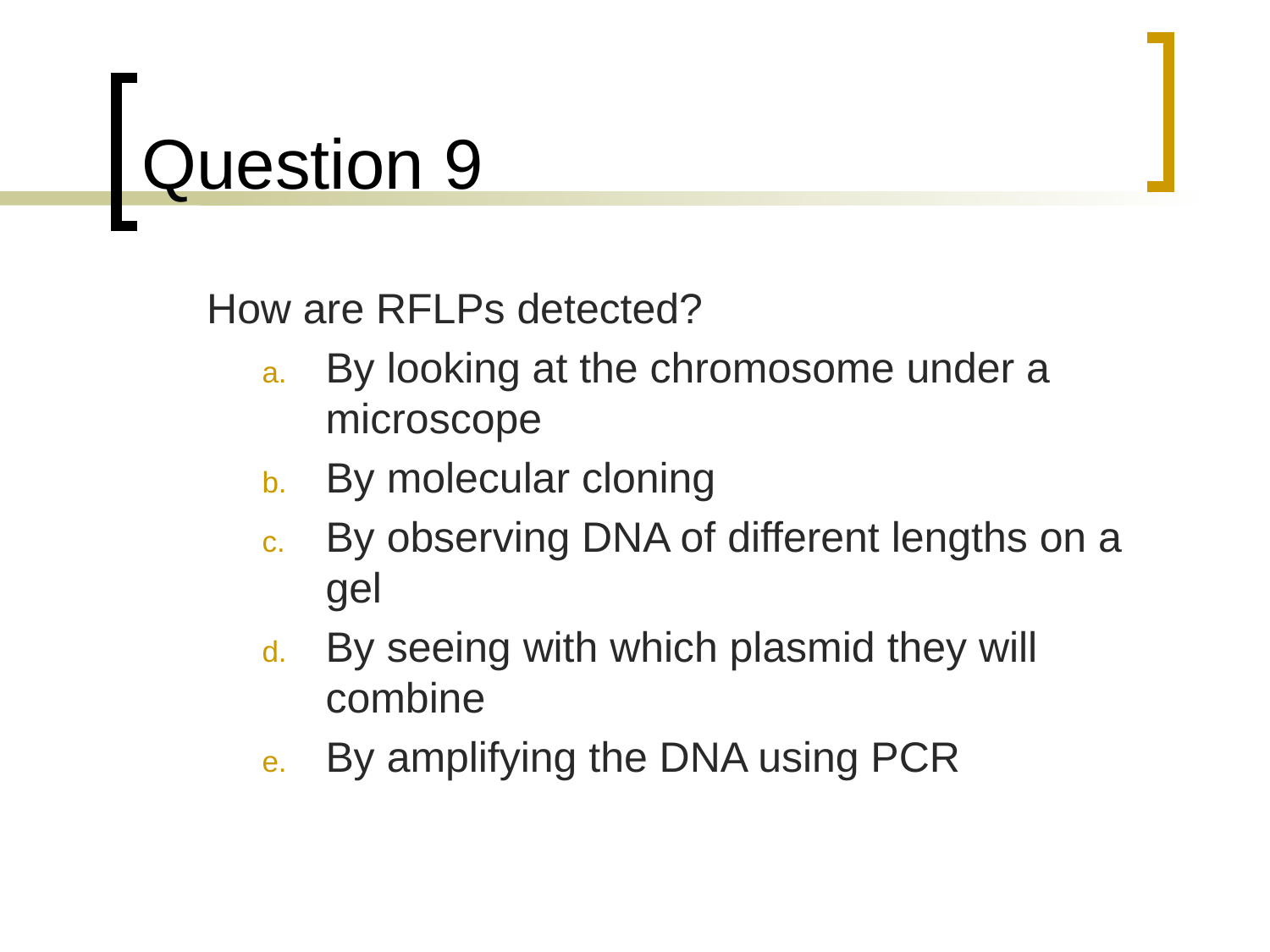

# Question 9
	How are RFLPs detected?
By looking at the chromosome under a microscope
By molecular cloning
By observing DNA of different lengths on a gel
By seeing with which plasmid they will combine
By amplifying the DNA using PCR